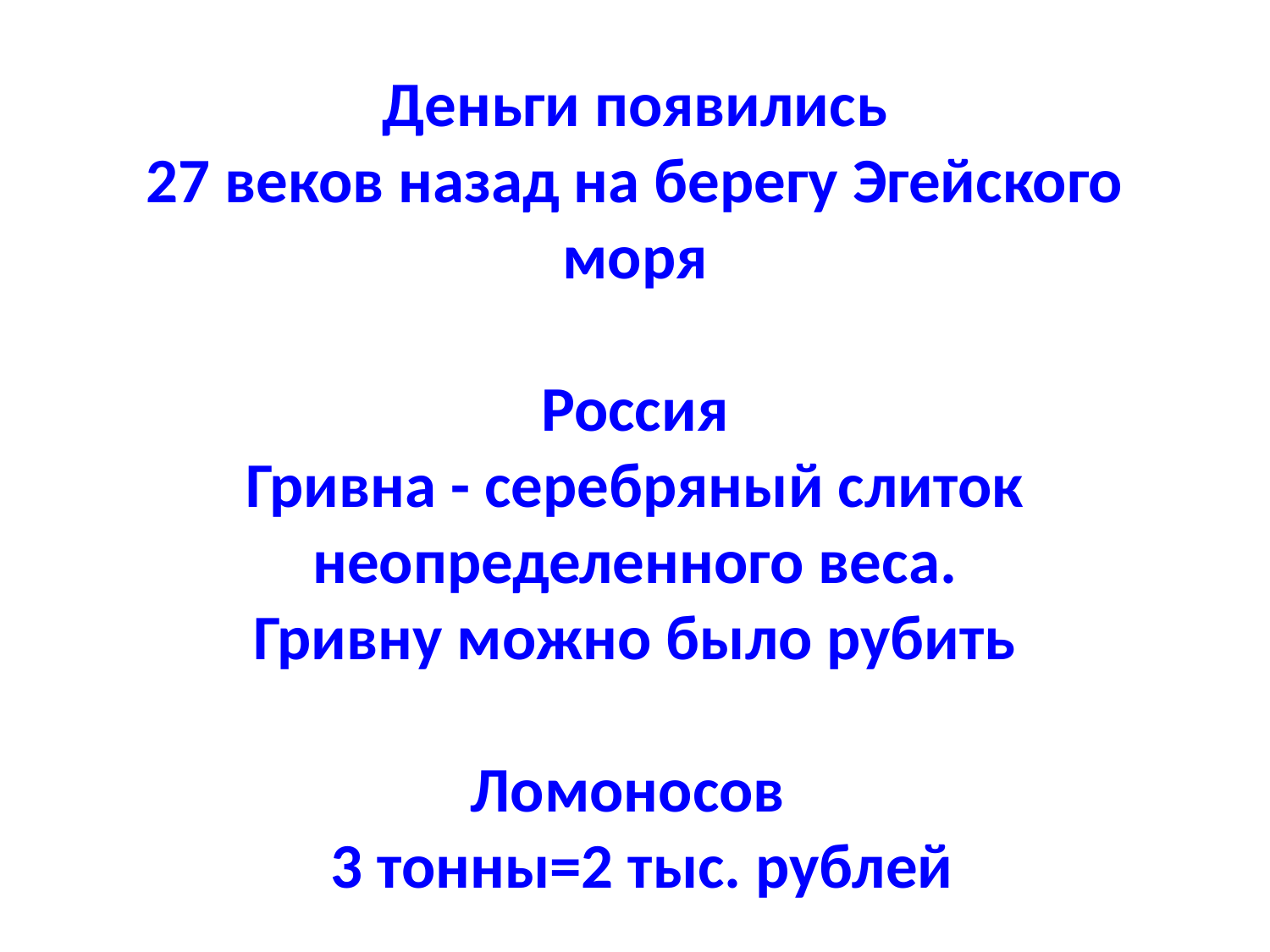

# Деньги появились 27 веков назад на берегу Эгейского моря Россия Гривна - серебряный слиток неопределенного веса. Гривну можно было рубить Ломоносов 3 тонны=2 тыс. рублей